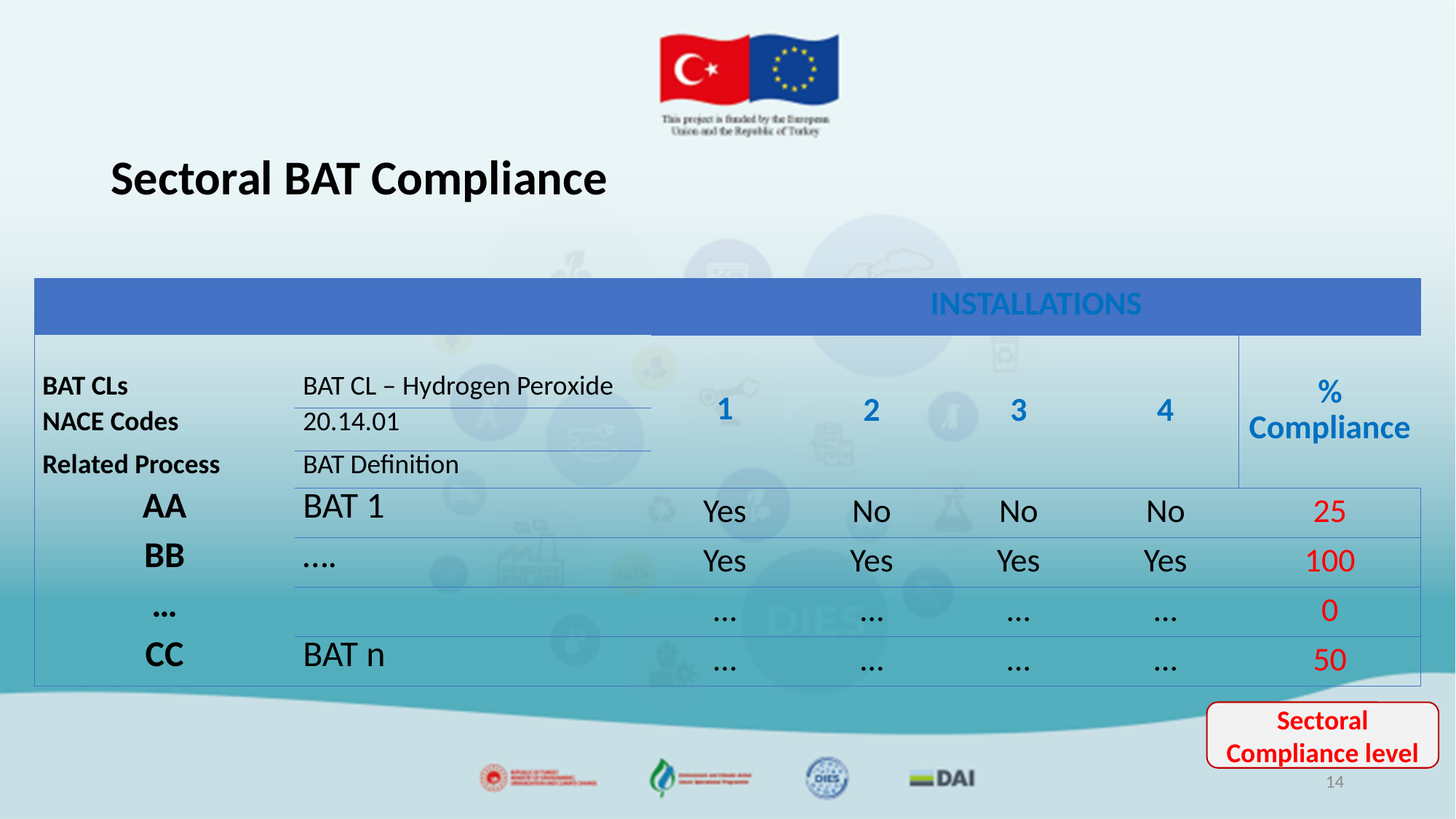

# Sectoral BAT Compliance
|  |  | INSTALLATIONS |  |  |  |  |
| --- | --- | --- | --- | --- | --- | --- |
|  |  | 1 | 2 | 3 | 4 | % Compliance |
| BAT CLs | BAT CL – Hydrogen Peroxide |  |  |  |  |  |
| NACE Codes | 20.14.01 |  |  |  |  |  |
| Related Process | BAT Definition |  |  |  |  |  |
| AA | BAT 1 | Yes | No | No | No | 25 |
| BB | …. | Yes | Yes | Yes | Yes | 100 |
| … |  | … | … | … | … | 0 |
| CC | BAT n | … | … | … | … | 50 |
Sectoral Compliance level
14